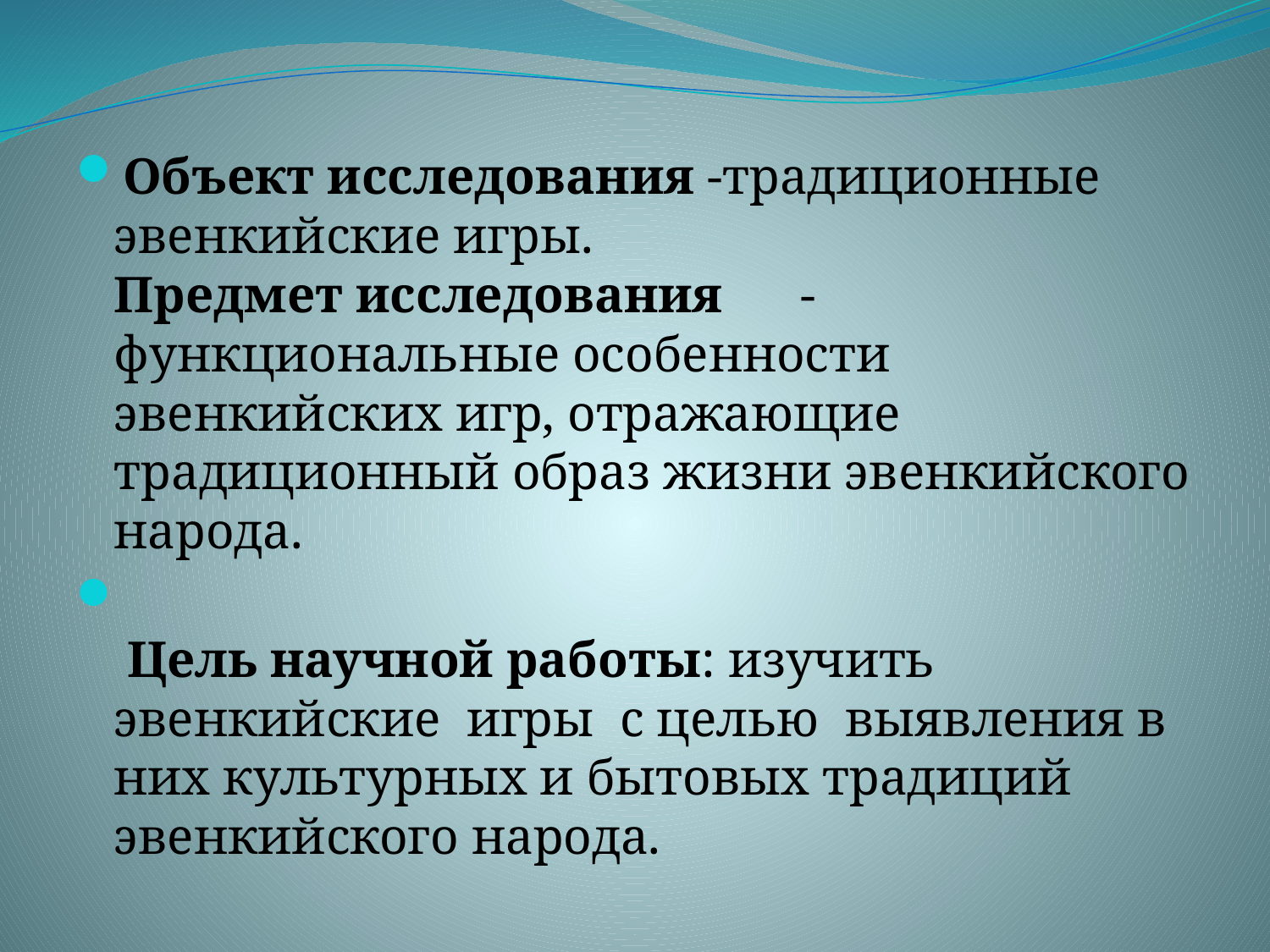

#
Объект исследования -традиционные  эвенкийские игры.
Предмет исследования      - функциональные особенности эвенкийских игр, отражающие    традиционный образ жизни эвенкийского народа.
 Цель научной работы: изучить  эвенкийские  игры  с целью  выявления в них культурных и бытовых традиций эвенкийского народа.